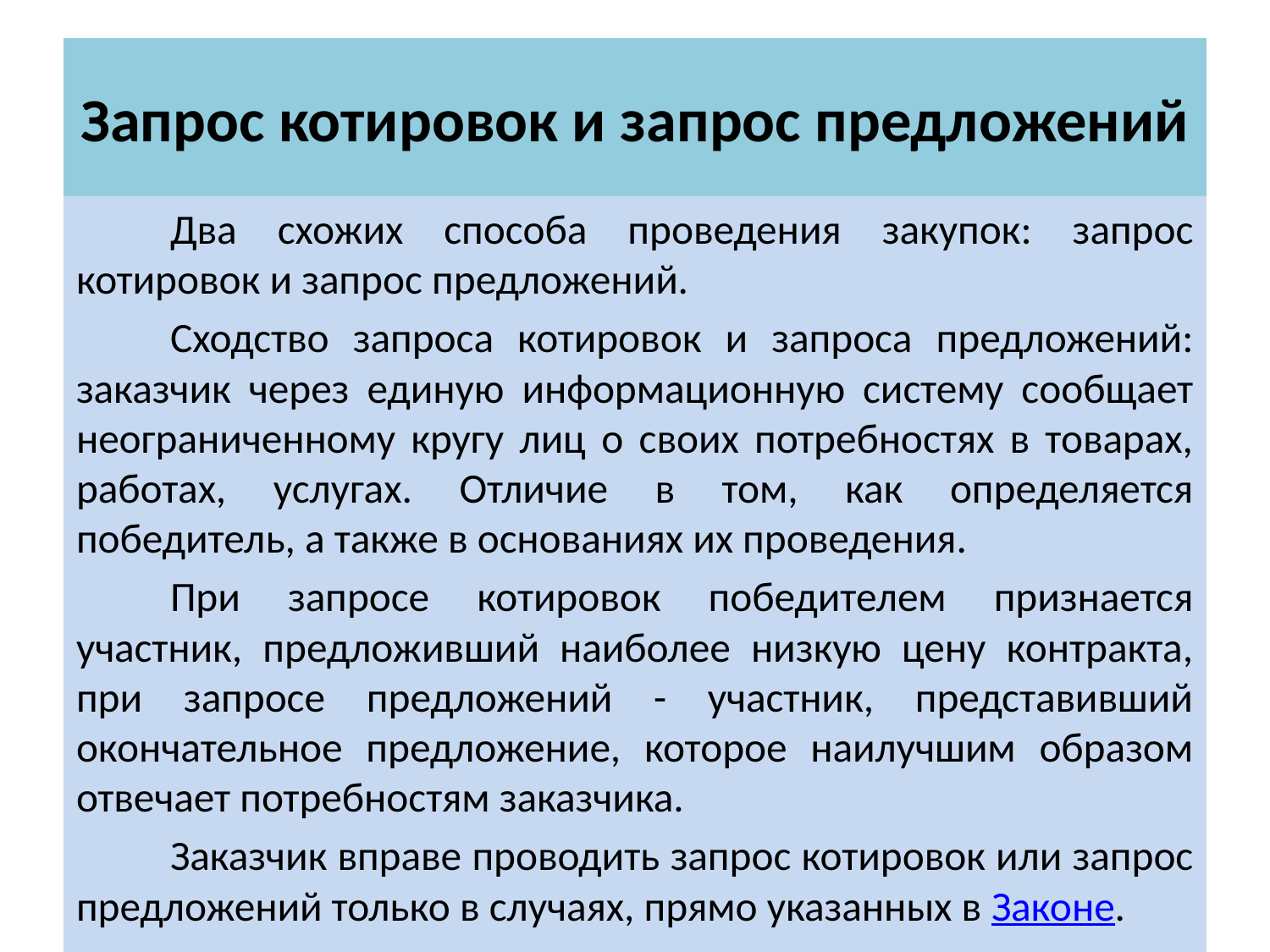

# Запрос котировок и запрос предложений
	Два схожих способа проведения закупок: запрос котировок и запрос предложений.
	Сходство запроса котировок и запроса предложений: заказчик через единую информационную систему сообщает неограниченному кругу лиц о своих потребностях в товарах, работах, услугах. Отличие в том, как определяется победитель, а также в основаниях их проведения.
	При запросе котировок победителем признается участник, предложивший наиболее низкую цену контракта, при запросе предложений - участник, представивший окончательное предложение, которое наилучшим образом отвечает потребностям заказчика.
	Заказчик вправе проводить запрос котировок или запрос предложений только в случаях, прямо указанных в Законе.